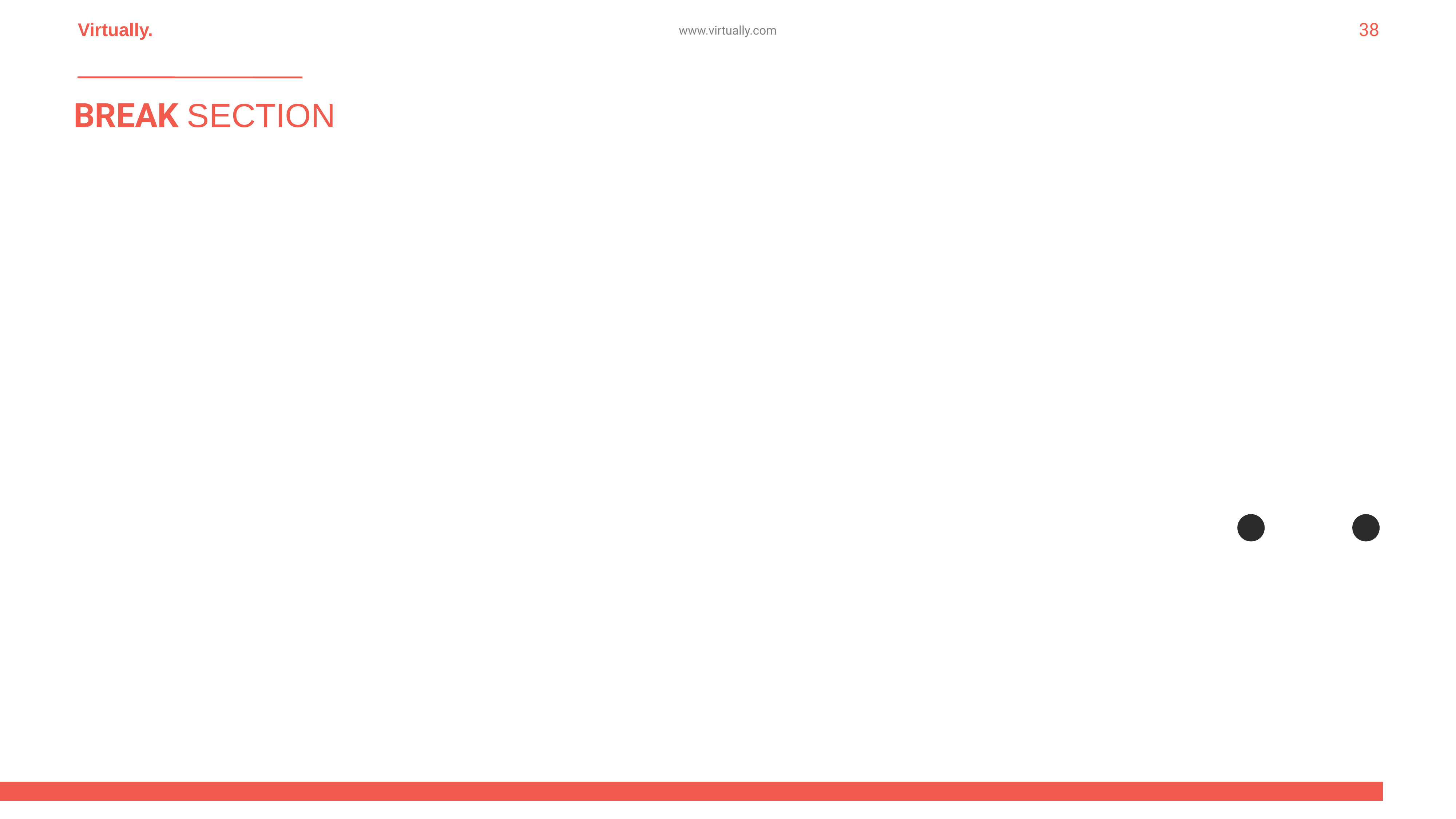

Virtually.
38
www.virtually.com

BREAK SECTION

Curabitur rhoncus, diam vel congue pulvinar, erat massa lacinia purus, in laoreet purus massa in nunc. Phasellus